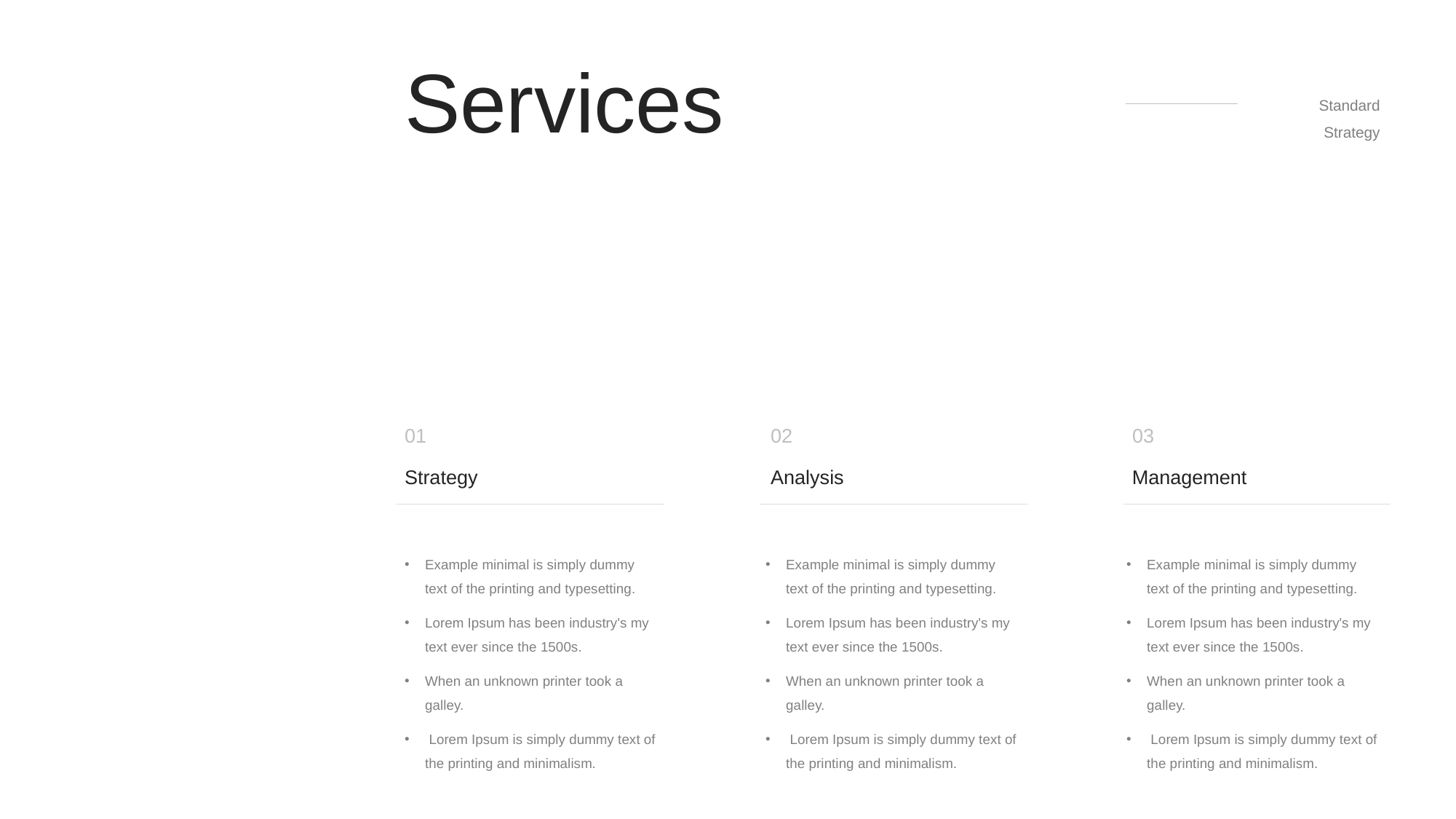

Services
Standard Strategy
01
02
03
Strategy
Analysis
Management
Example minimal is simply dummy text of the printing and typesetting.
Lorem Ipsum has been industry's my text ever since the 1500s.
When an unknown printer took a galley.
 Lorem Ipsum is simply dummy text of the printing and minimalism.
Example minimal is simply dummy text of the printing and typesetting.
Lorem Ipsum has been industry's my text ever since the 1500s.
When an unknown printer took a galley.
 Lorem Ipsum is simply dummy text of the printing and minimalism.
Example minimal is simply dummy text of the printing and typesetting.
Lorem Ipsum has been industry's my text ever since the 1500s.
When an unknown printer took a galley.
 Lorem Ipsum is simply dummy text of the printing and minimalism.